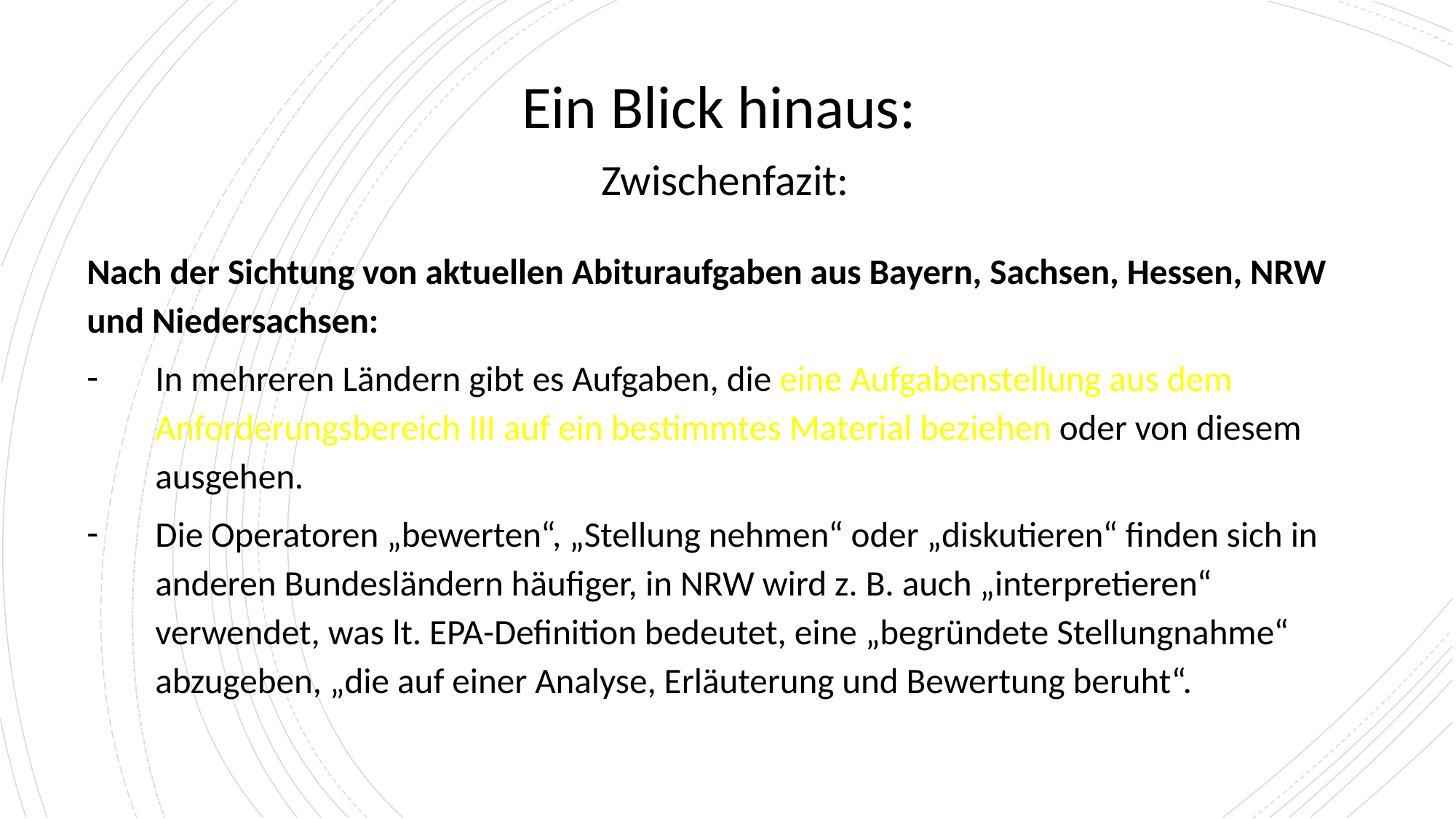

# Ein Blick hinaus:
Zwischenfazit:

Nach der Sichtung von aktuellen Abituraufgaben aus Bayern, Sachsen, Hessen, NRW und Niedersachsen:
In mehreren Ländern gibt es Aufgaben, die eine Aufgabenstellung aus dem 	Anforderungsbereich III auf ein bestimmtes Material beziehen oder von diesem 	ausgehen.
Die Operatoren „bewerten“, „Stellung nehmen“ oder „diskutieren“ finden sich in anderen Bundesländern häufiger, in NRW wird z. B. auch „interpretieren“ verwendet, was lt. EPA-Definition bedeutet, eine „begründete Stellungnahme“ abzugeben, „die auf einer Analyse, Erläuterung und Bewertung beruht“.